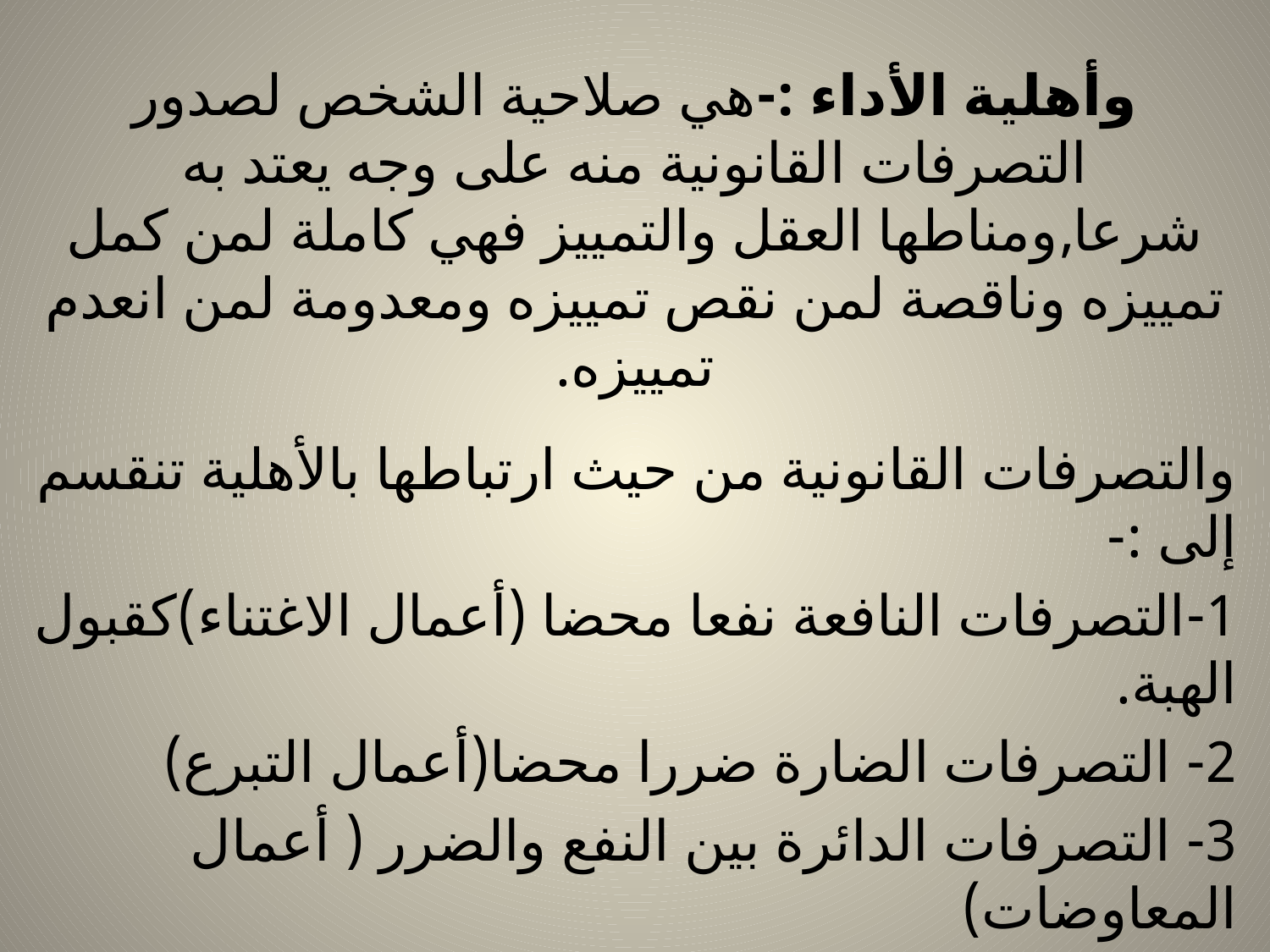

# وأهلية الأداء :-هي صلاحية الشخص لصدور التصرفات القانونية منه على وجه يعتد به شرعا,ومناطها العقل والتمييز فهي كاملة لمن كمل تمييزه وناقصة لمن نقص تمييزه ومعدومة لمن انعدم تمييزه.
والتصرفات القانونية من حيث ارتباطها بالأهلية تنقسم إلى :-
1-التصرفات النافعة نفعا محضا (أعمال الاغتناء)كقبول الهبة.
2- التصرفات الضارة ضررا محضا(أعمال التبرع)
3- التصرفات الدائرة بين النفع والضرر ( أعمال المعاوضات)